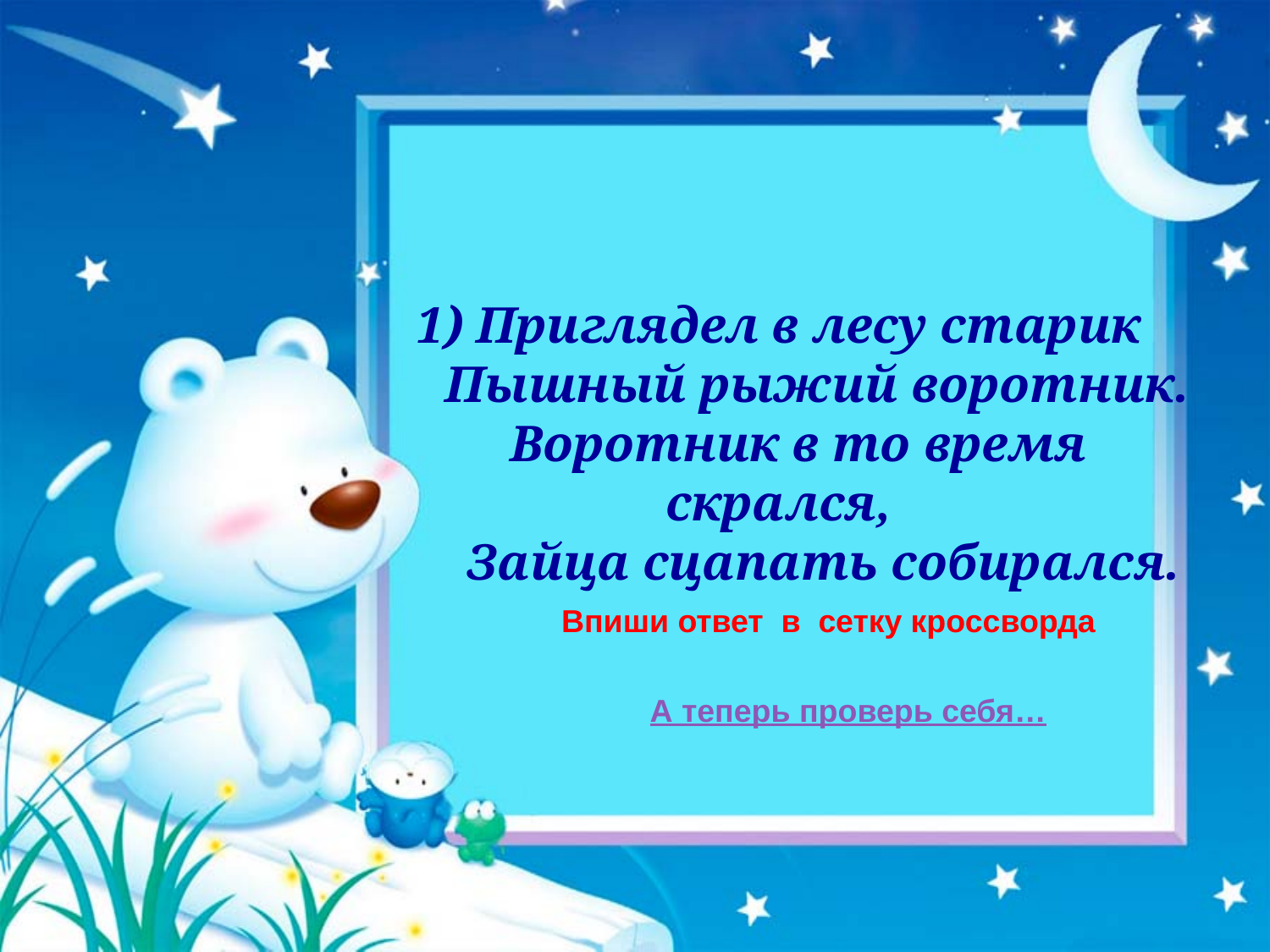

1) Приглядел в лесу старик
      Пышный рыжий воротник.
      Воротник в то время    скрался,
       Зайца сцапать собирался.
Впиши ответ  в  сетку кроссворда
А теперь проверь себя…